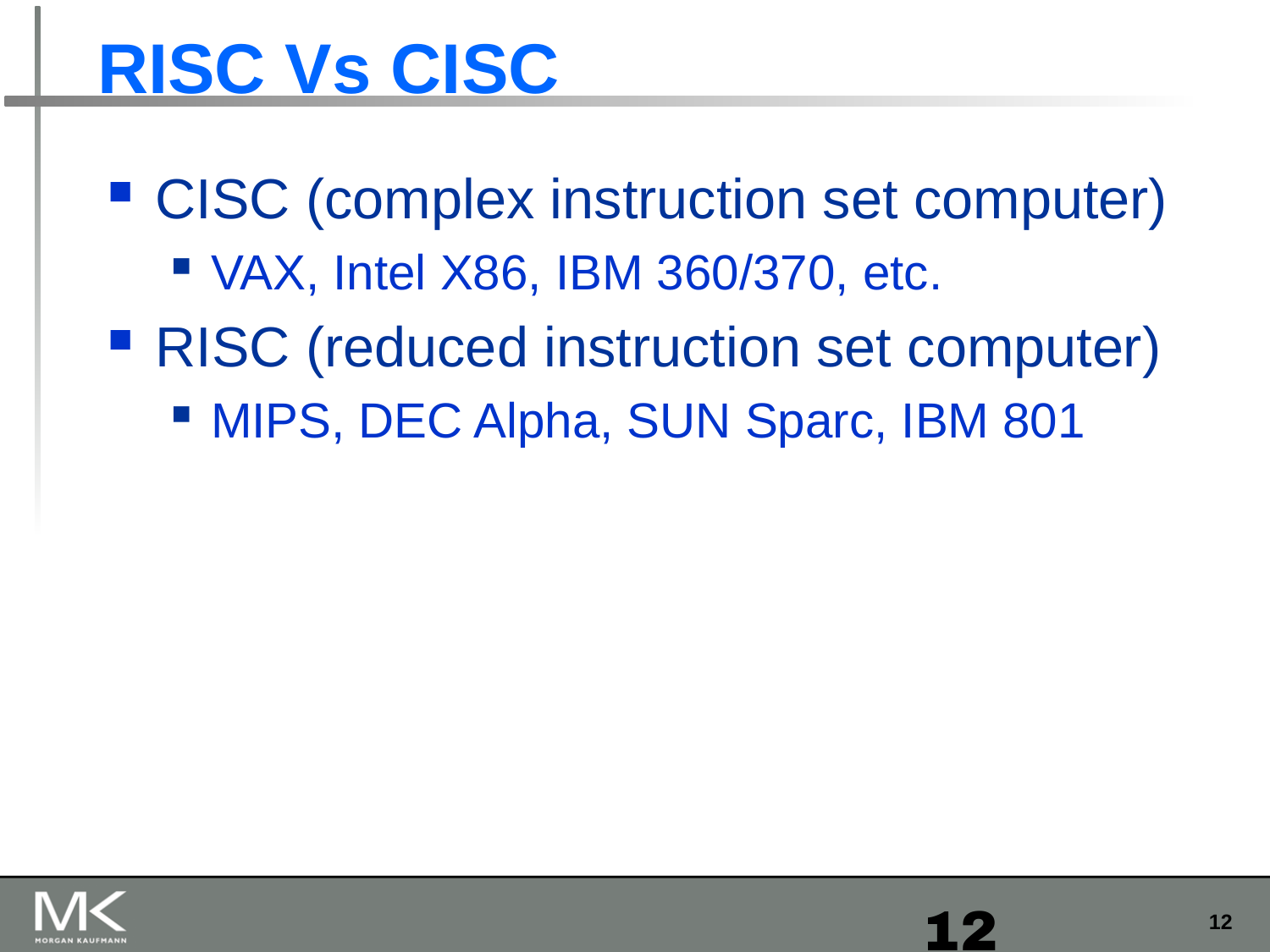

# RISC Vs CISC
CISC (complex instruction set computer)
VAX, Intel X86, IBM 360/370, etc.
RISC (reduced instruction set computer)
MIPS, DEC Alpha, SUN Sparc, IBM 801

12